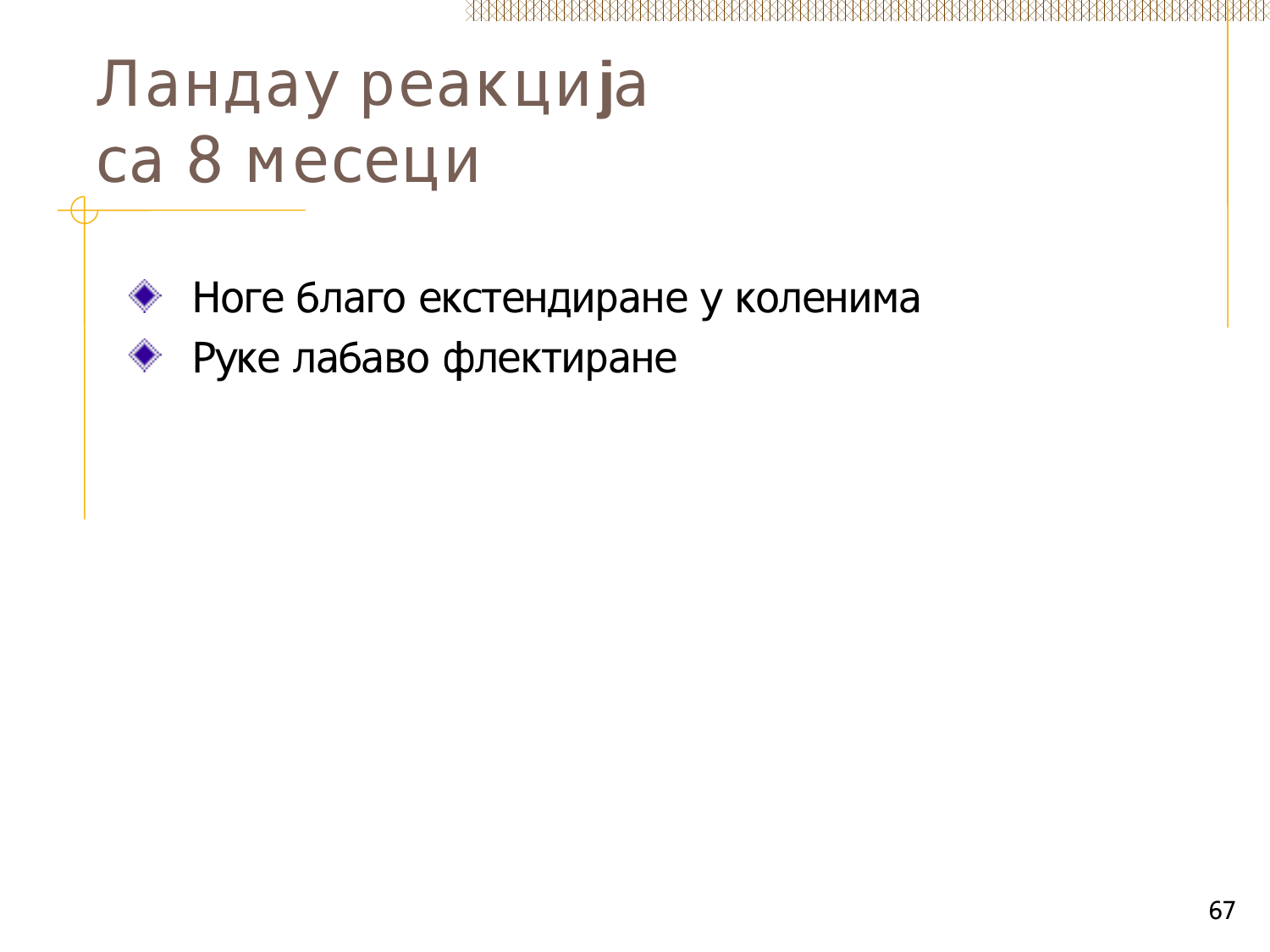

# Ландау реакција са 8 месеци
Ноге благо екстендиране у коленима
Руке лабаво флектиране

67